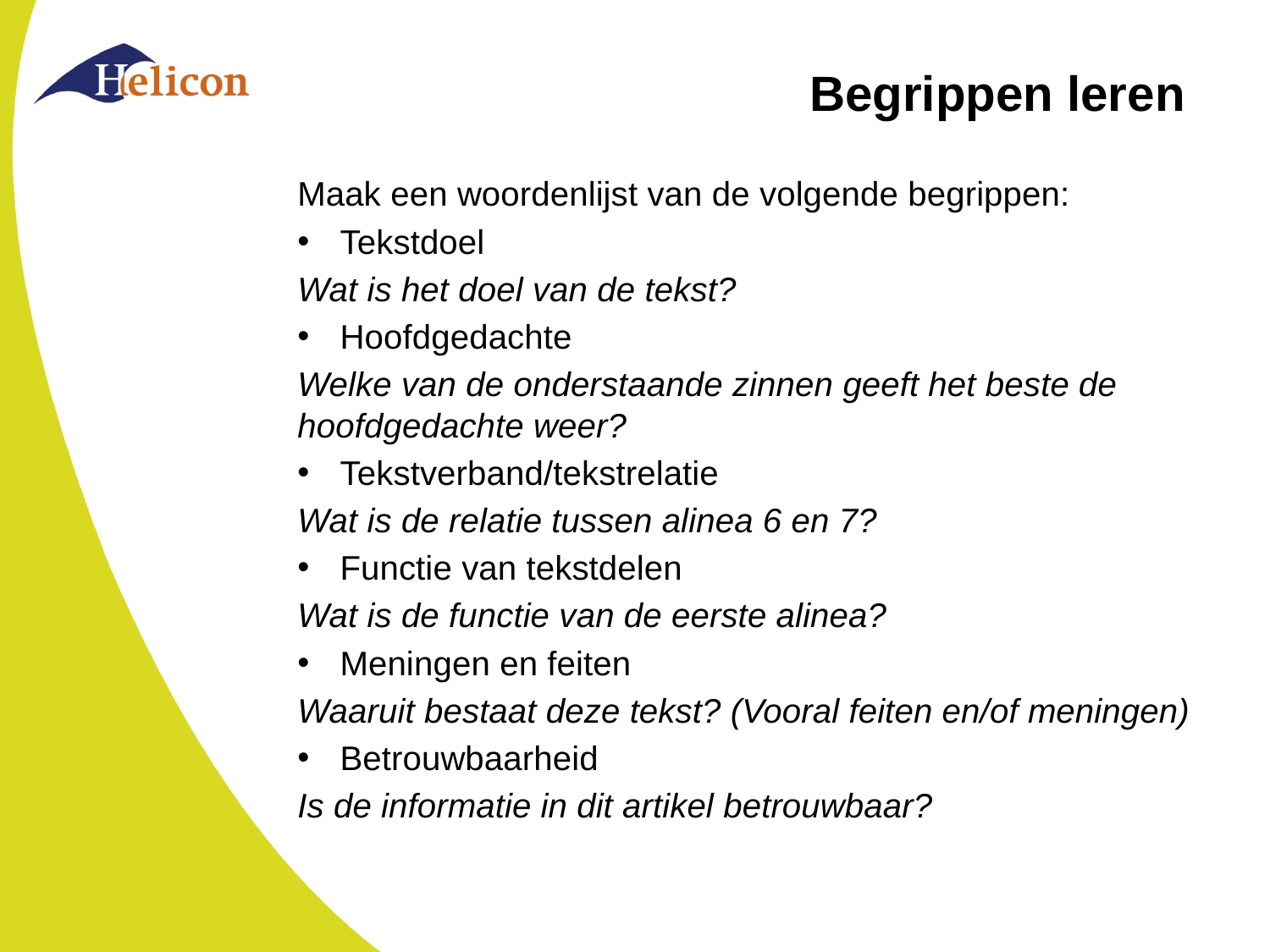

# Begrippen leren
Maak een woordenlijst van de volgende begrippen:
Tekstdoel
Wat is het doel van de tekst?
Hoofdgedachte
Welke van de onderstaande zinnen geeft het beste de hoofdgedachte weer?
Tekstverband/tekstrelatie
Wat is de relatie tussen alinea 6 en 7?
Functie van tekstdelen
Wat is de functie van de eerste alinea?
Meningen en feiten
Waaruit bestaat deze tekst? (Vooral feiten en/of meningen)
Betrouwbaarheid
Is de informatie in dit artikel betrouwbaar?